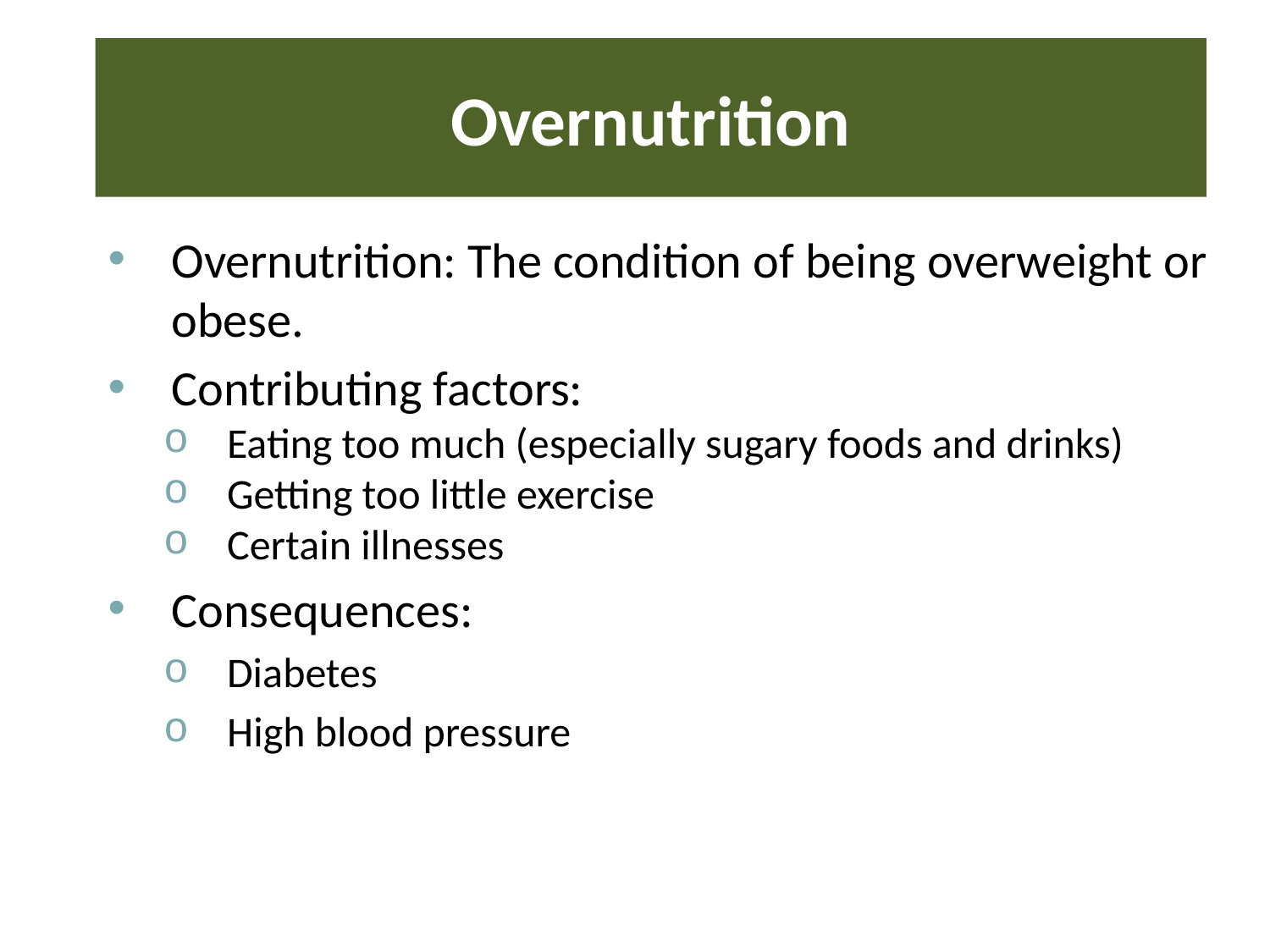

# Overnutrition
Overnutrition: The condition of being overweight or obese.
Contributing factors:
Eating too much (especially sugary foods and drinks)
Getting too little exercise
Certain illnesses
Consequences:
Diabetes
High blood pressure